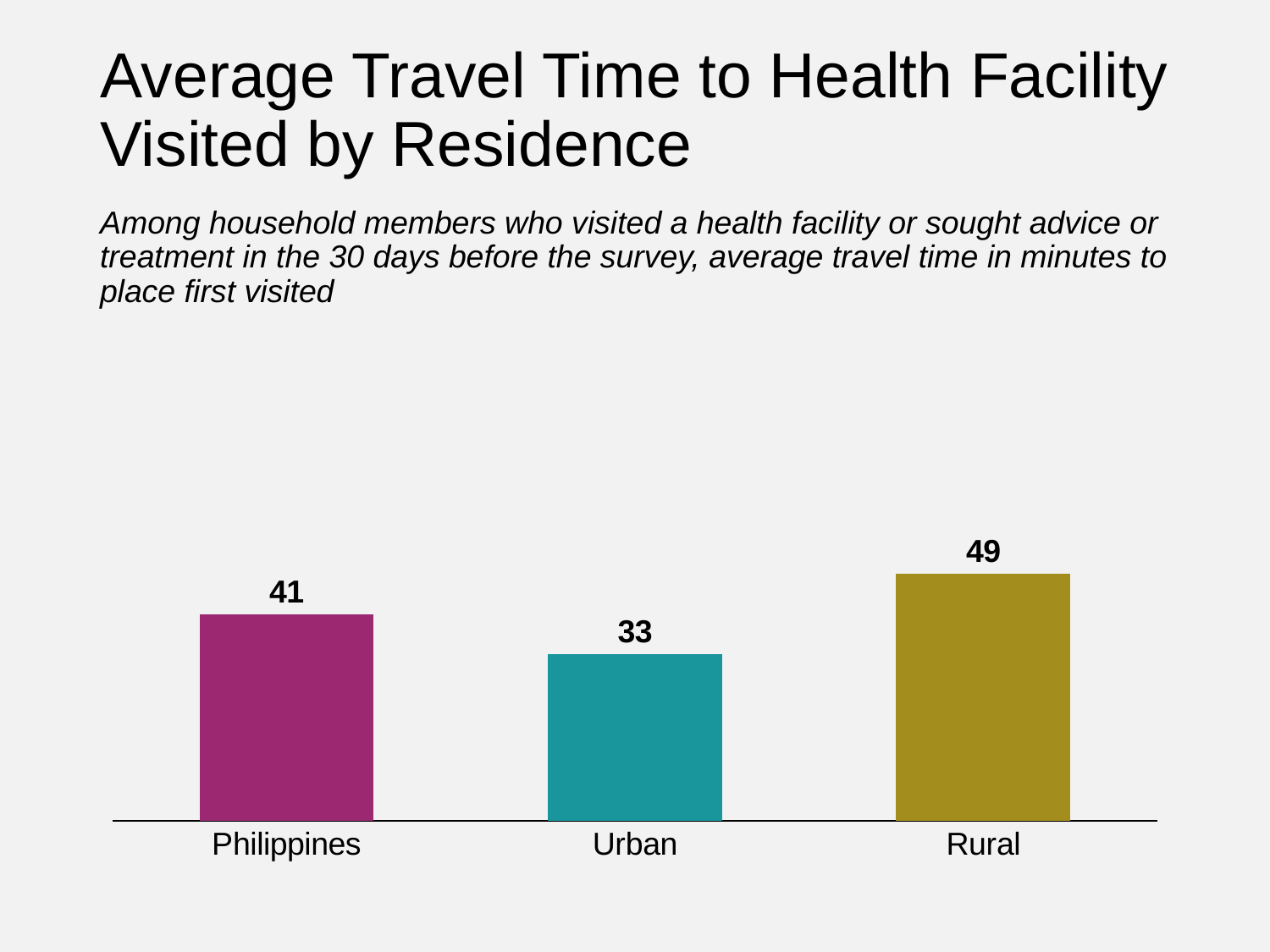

# Average Travel Time to Health Facility Visited by Residence
Among household members who visited a health facility or sought advice or treatment in the 30 days before the survey, average travel time in minutes to place first visited

### Chart

| Category | Philippines |
|---|---|
| Philippines | 41.0 |
| Urban | 33.0 |
| Rural | 49.0 |